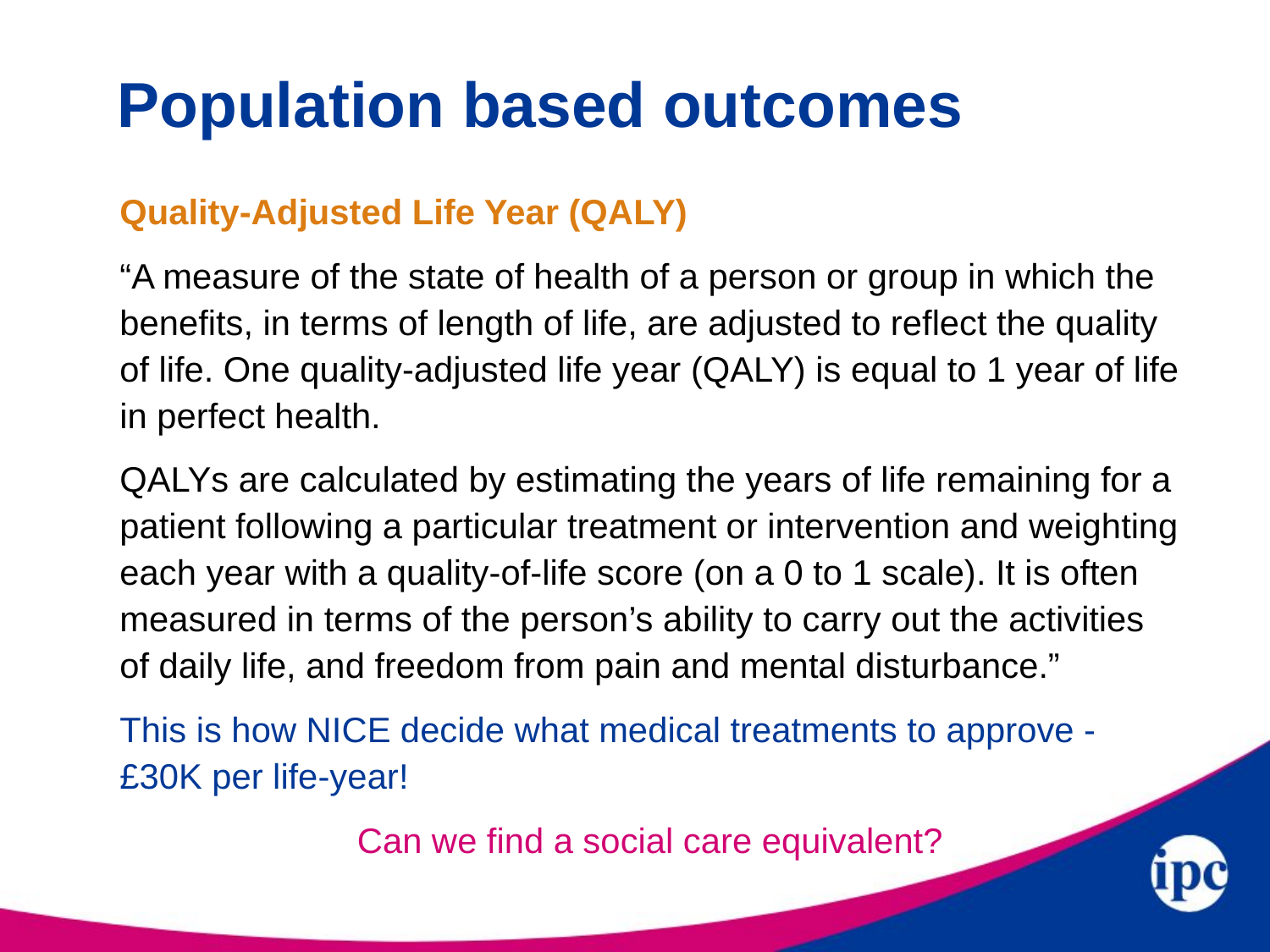

# Population based outcomes
Quality-Adjusted Life Year (QALY)
“A measure of the state of health of a person or group in which the benefits, in terms of length of life, are adjusted to reflect the quality of life. One quality-adjusted life year (QALY) is equal to 1 year of life in perfect health.
QALYs are calculated by estimating the years of life remaining for a patient following a particular treatment or intervention and weighting each year with a quality-of-life score (on a 0 to 1 scale). It is often measured in terms of the person’s ability to carry out the activities of daily life, and freedom from pain and mental disturbance.”
This is how NICE decide what medical treatments to approve - £30K per life-year!
Can we find a social care equivalent?